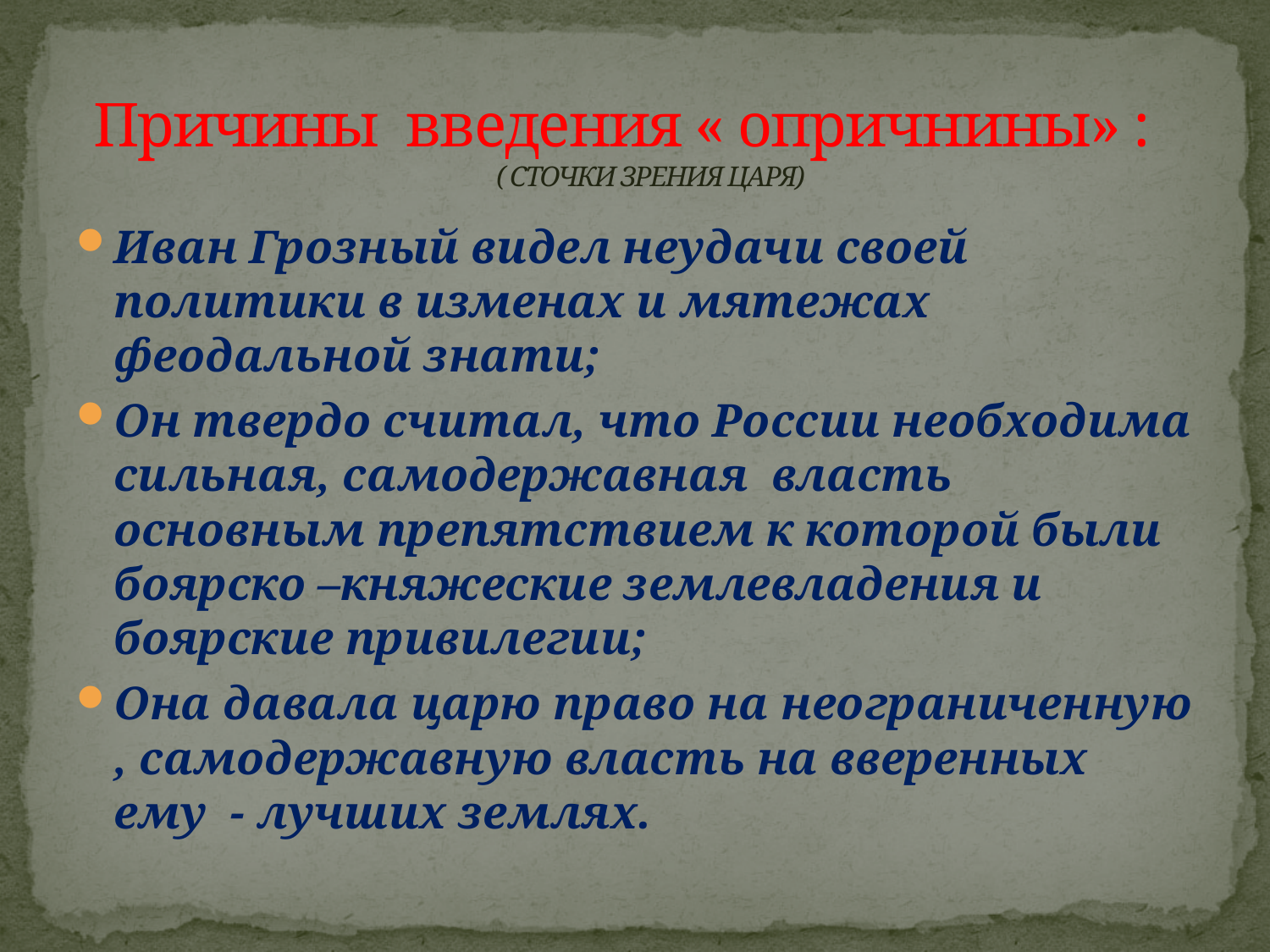

# Причины  введения « опричнины» : ( СТОЧКИ ЗРЕНИЯ ЦАРЯ)
Иван Грозный видел неудачи своей политики в изменах и мятежах феодальной знати;
Он твердо считал, что России необходима сильная, самодержавная  власть основным препятствием к которой были  боярско –княжеские землевладения и боярские привилегии;
Она давала царю право на неограниченную , самодержавную власть на вверенных ему  - лучших землях.